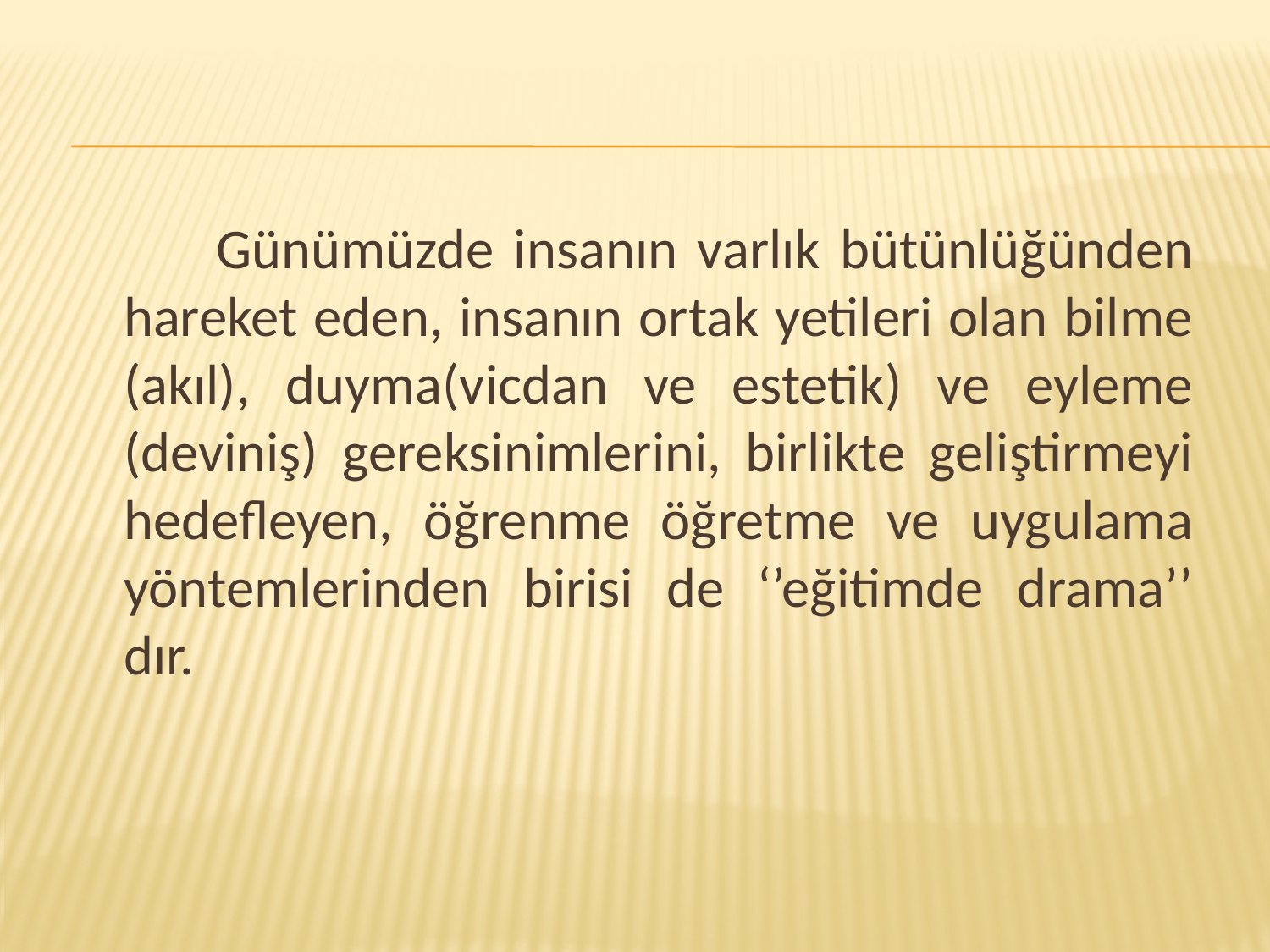

Günümüzde insanın varlık bütünlüğünden hareket eden, insanın ortak yetileri olan bilme (akıl), duyma(vicdan ve estetik) ve eyleme (deviniş) gereksinimlerini, birlikte geliştirmeyi hedefleyen, öğrenme öğretme ve uygulama yöntemlerinden birisi de ‘’eğitimde drama’’ dır.